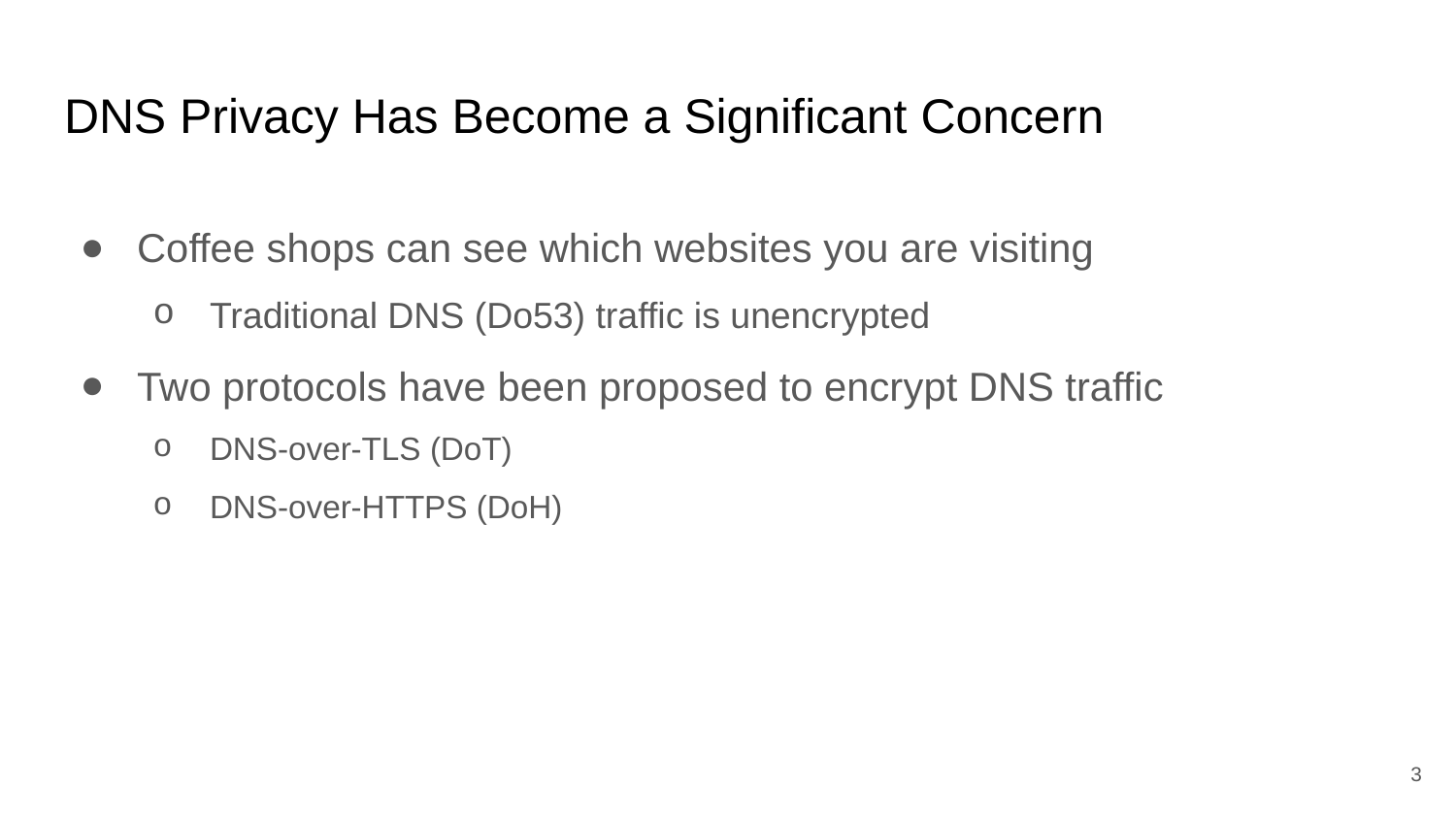

# DNS Privacy Has Become a Significant Concern
Coffee shops can see which websites you are visiting
Traditional DNS (Do53) traffic is unencrypted
Two protocols have been proposed to encrypt DNS traffic
DNS-over-TLS (DoT)
DNS-over-HTTPS (DoH)
3